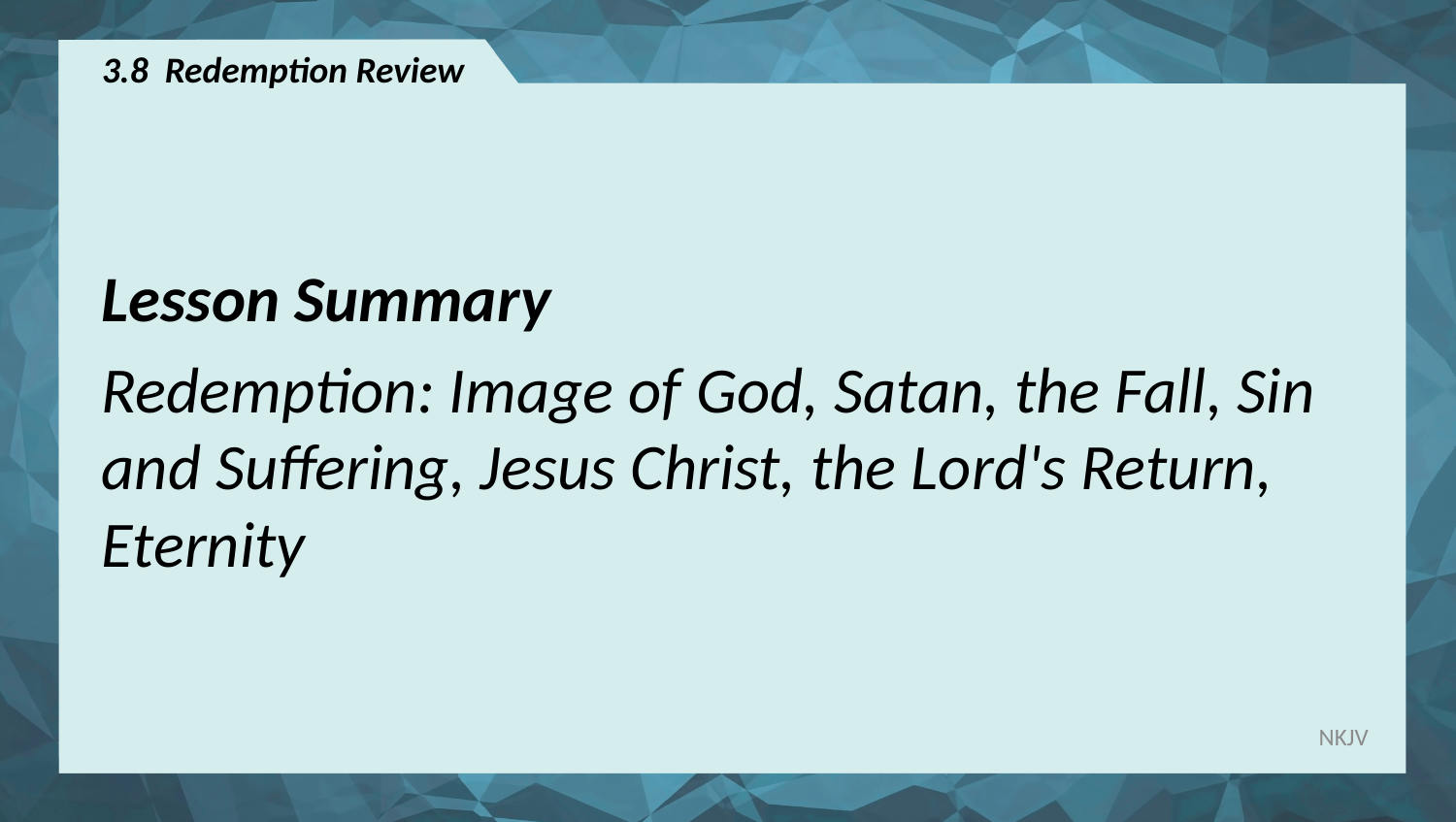

# 3.8  Redemption Review
Lesson Summary
Redemption: Image of God, Satan, the Fall, Sin and Suffering, Jesus Christ, the Lord's Return, Eternity
NKJV